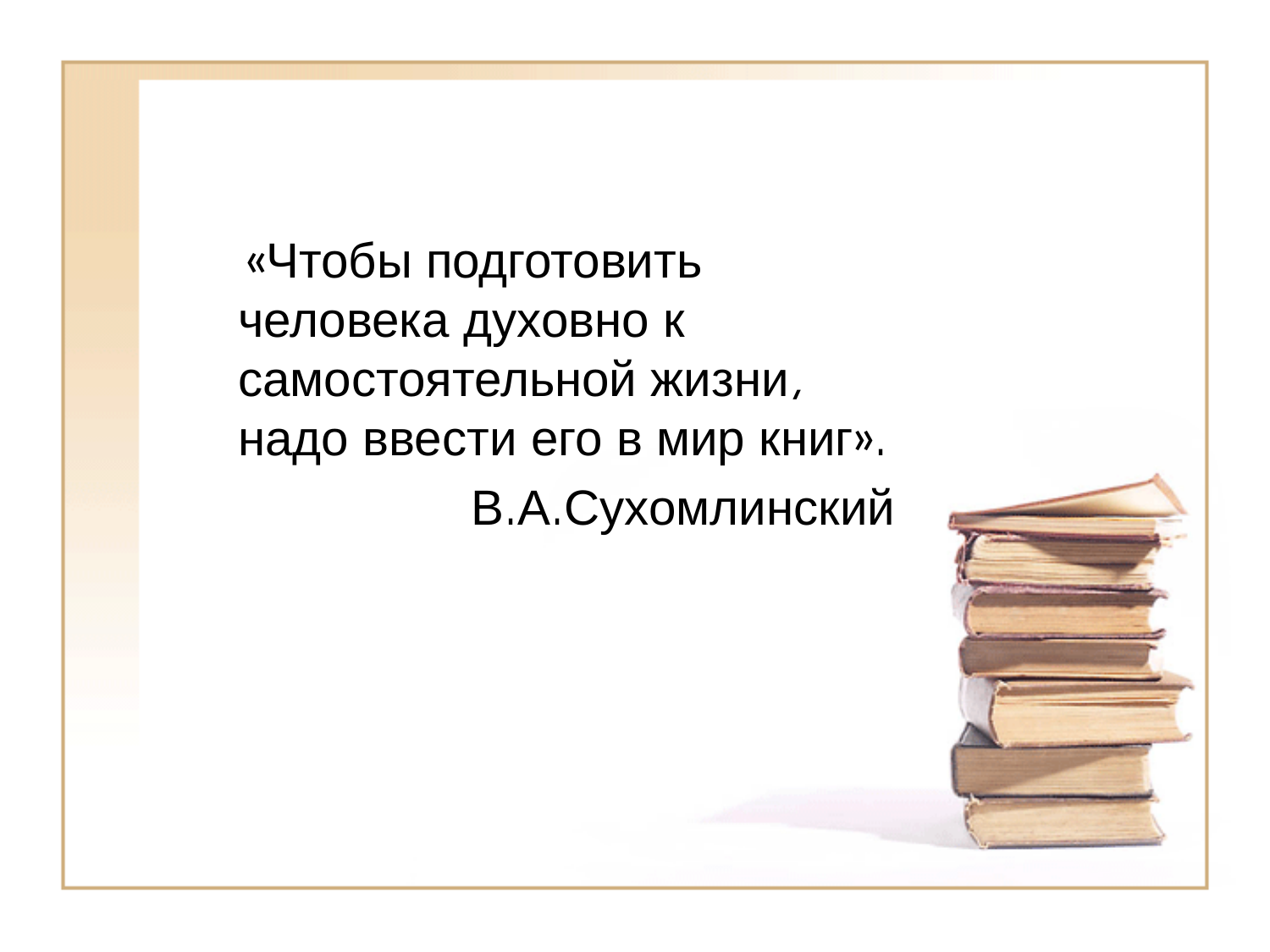

#
    «Чтобы подготовить человека духовно к самостоятельной жизни, надо ввести его в мир книг».
В.А.Сухомлинский